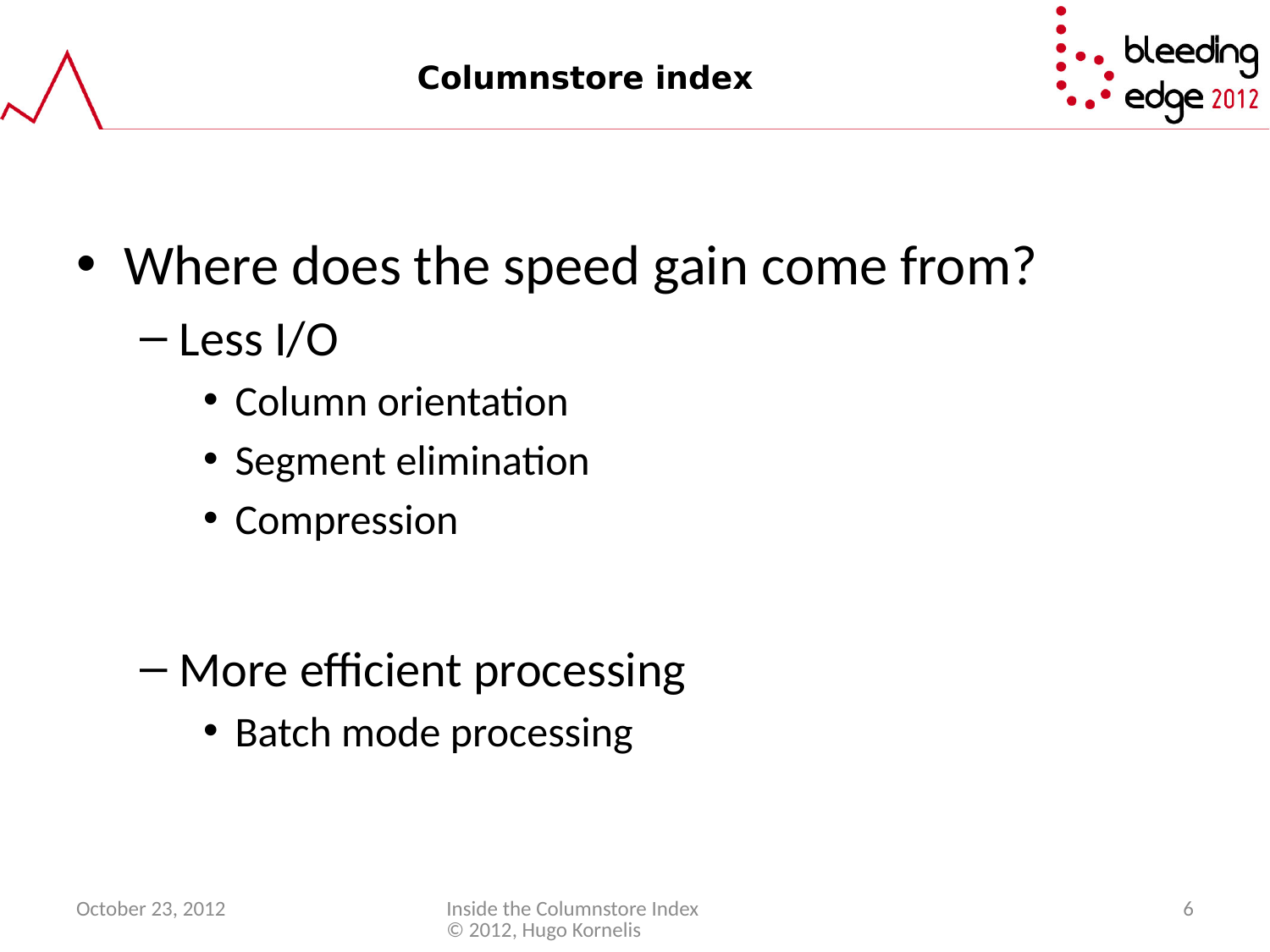

# Columnstore index
Where does the speed gain come from?
Less I/O
Column orientation
Segment elimination
Compression

More efficient processing
Batch mode processing
October 23, 2012
Inside the Columnstore Index                       © 2012, Hugo Kornelis
6